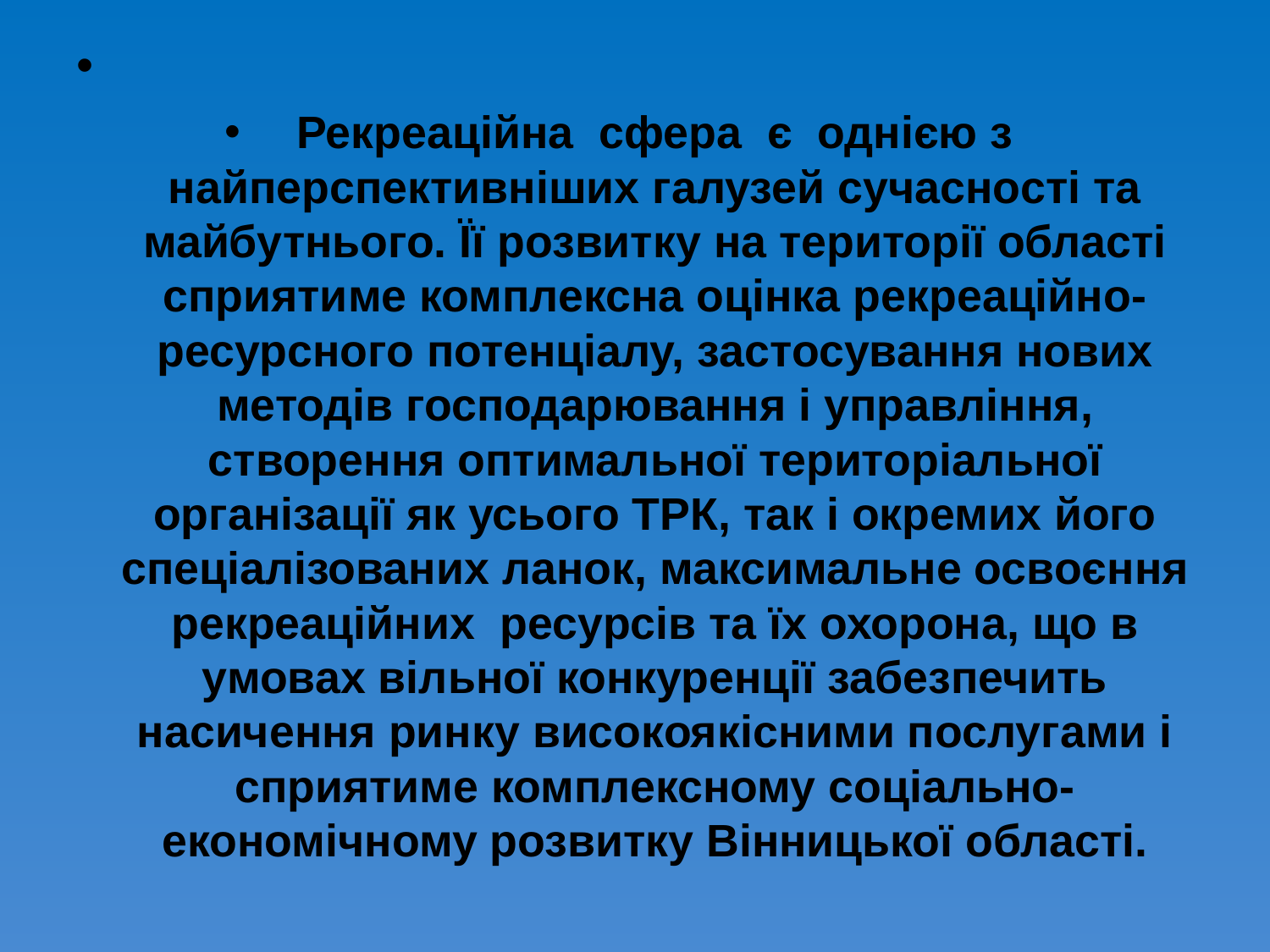

Рекреаційна  сфера  є  однією з найперспективніших галузей сучасності та майбутнього. Її розвитку на території області сприятиме комплексна оцінка рекреаційно-ресурсного потенціалу, застосування нових методів господарювання і управління, створення оптимальної територіальної організації як усього ТРК, так і окремих його спеціалізованих ланок, максимальне освоєння рекреаційних  ресурсів та їх охорона, що в умовах вільної конкуренції забезпечить насичення ринку високоякісними послугами і сприятиме комплексному соціально-економічному розвитку Вінницької області.